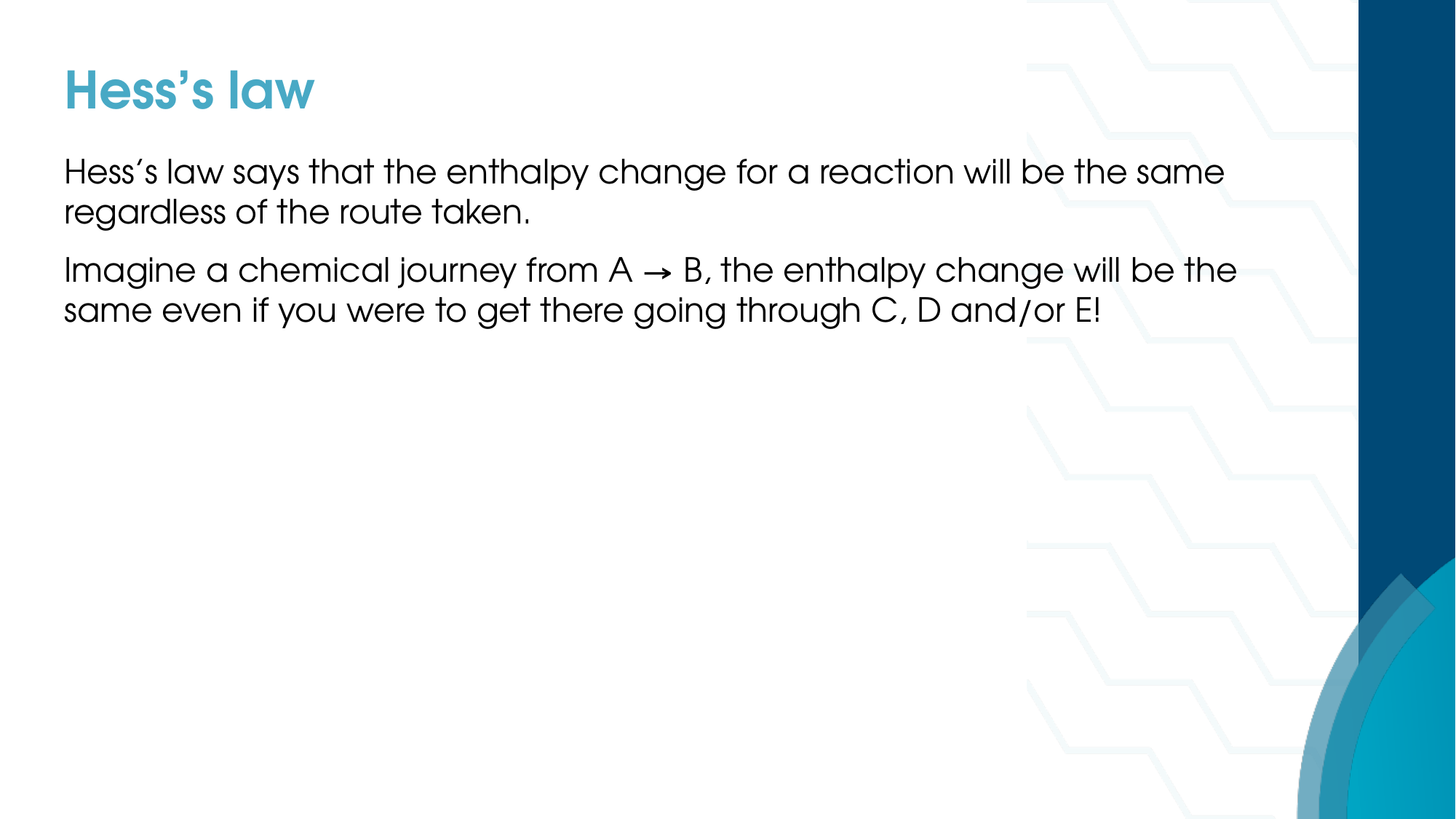

# Hess’s law
Hess’s law says that the enthalpy change for a reaction will be the same regardless of the route taken.
Imagine a chemical journey from A → B, the enthalpy change will be the same even if you were to get there going through C, D and/or E!